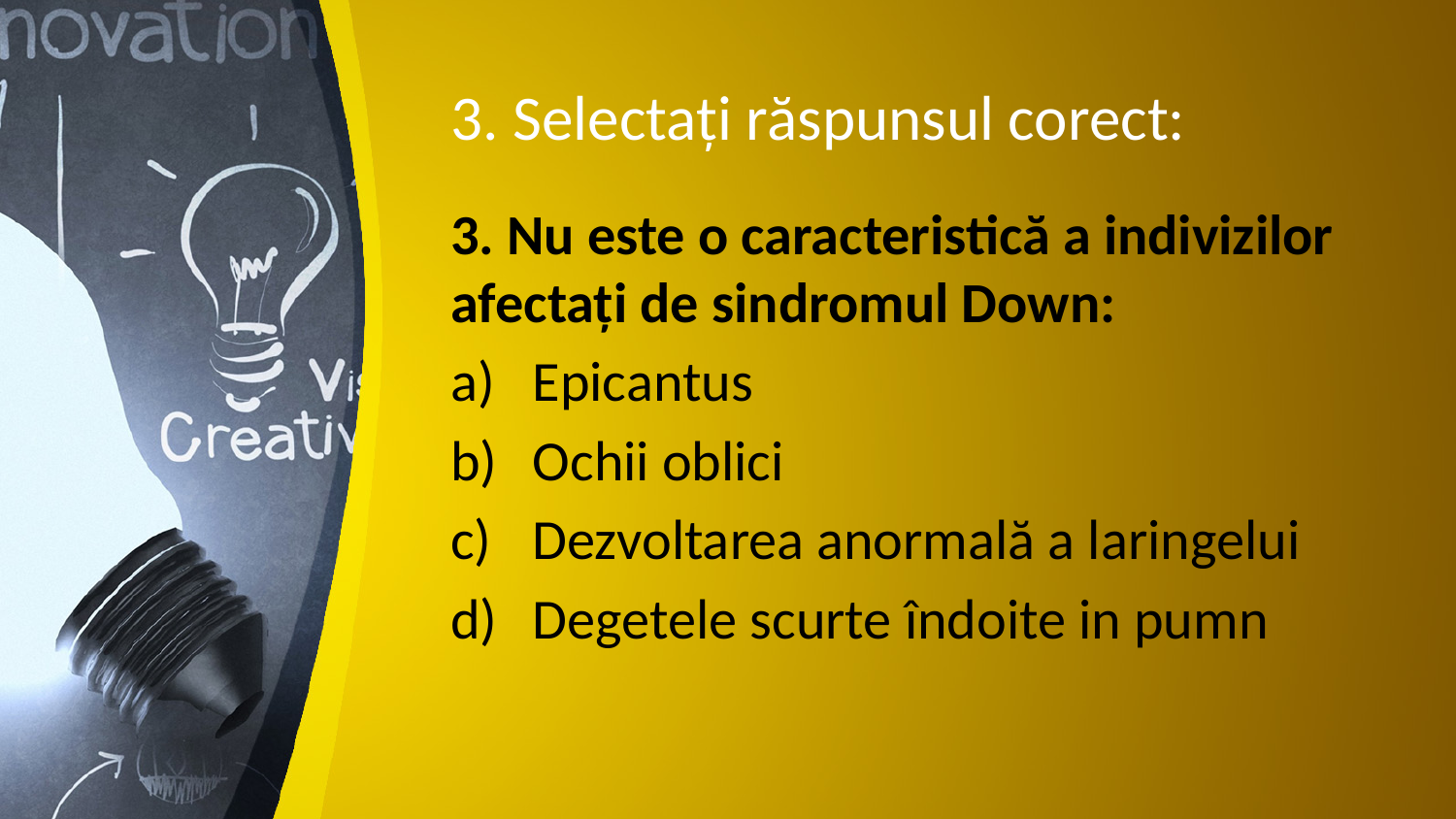

# 3. Selectați răspunsul corect:
3. Nu este o caracteristică a indivizilor afectați de sindromul Down:
Epicantus
Ochii oblici
Dezvoltarea anormală a laringelui
Degetele scurte îndoite in pumn